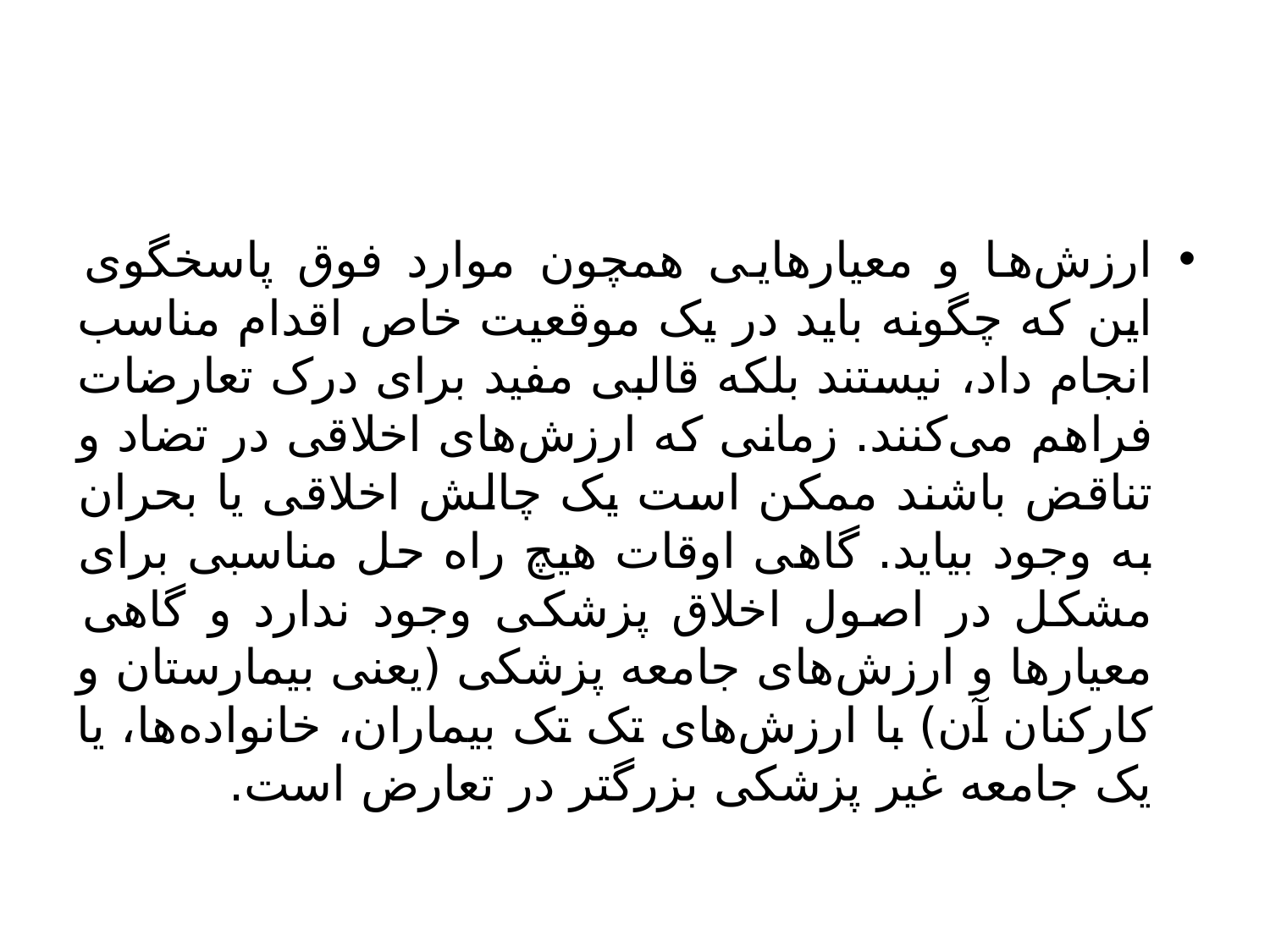

#
ارزش‌ها و معیارهایی همچون موارد فوق پاسخگوی این که چگونه باید در یک موقعیت خاص اقدام مناسب انجام داد، نیستند بلکه قالبی مفید برای درک تعارضات فراهم می‌کنند. زمانی که ارزش‌های اخلاقی در تضاد و تناقض باشند ممکن است یک چالش اخلاقی یا بحران به وجود بیاید. گاهی اوقات هیچ راه حل مناسبی برای مشکل در اصول اخلاق پزشکی وجود ندارد و گاهی معیارها و ارزش‌های جامعه پزشکی (یعنی بیمارستان و کارکنان آن) با ارزش‌های تک تک بیماران، خانواده‌ها، یا یک جامعه غیر پزشکی بزرگتر در تعارض است.